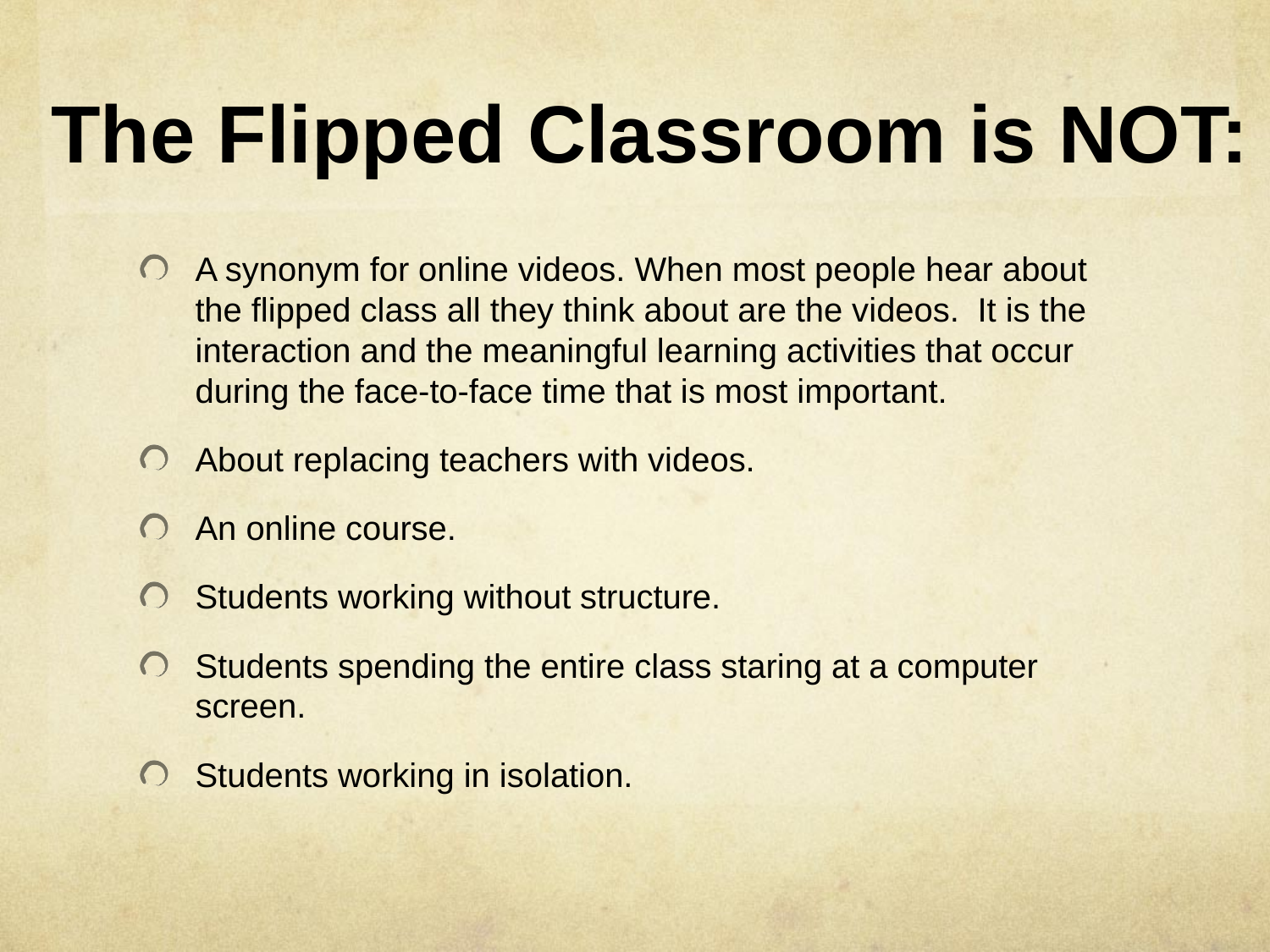

# The Flipped Classroom is NOT:
A synonym for online videos. When most people hear about the flipped class all they think about are the videos.  It is the interaction and the meaningful learning activities that occur during the face-to-face time that is most important.
About replacing teachers with videos.
An online course.
Students working without structure.
Students spending the entire class staring at a computer screen.
Students working in isolation.